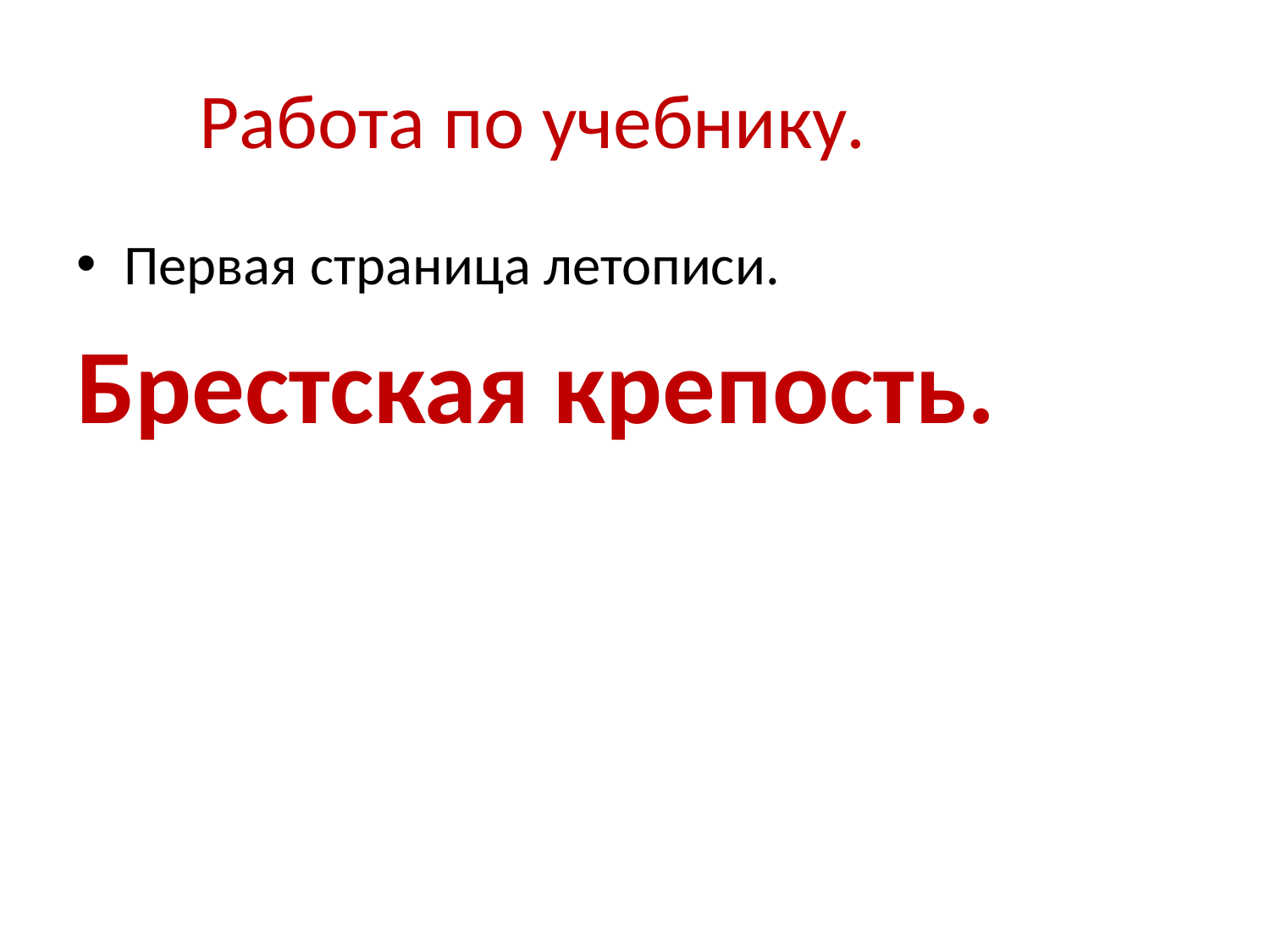

# Работа по учебнику.
Первая страница летописи.
Брестская крепость.